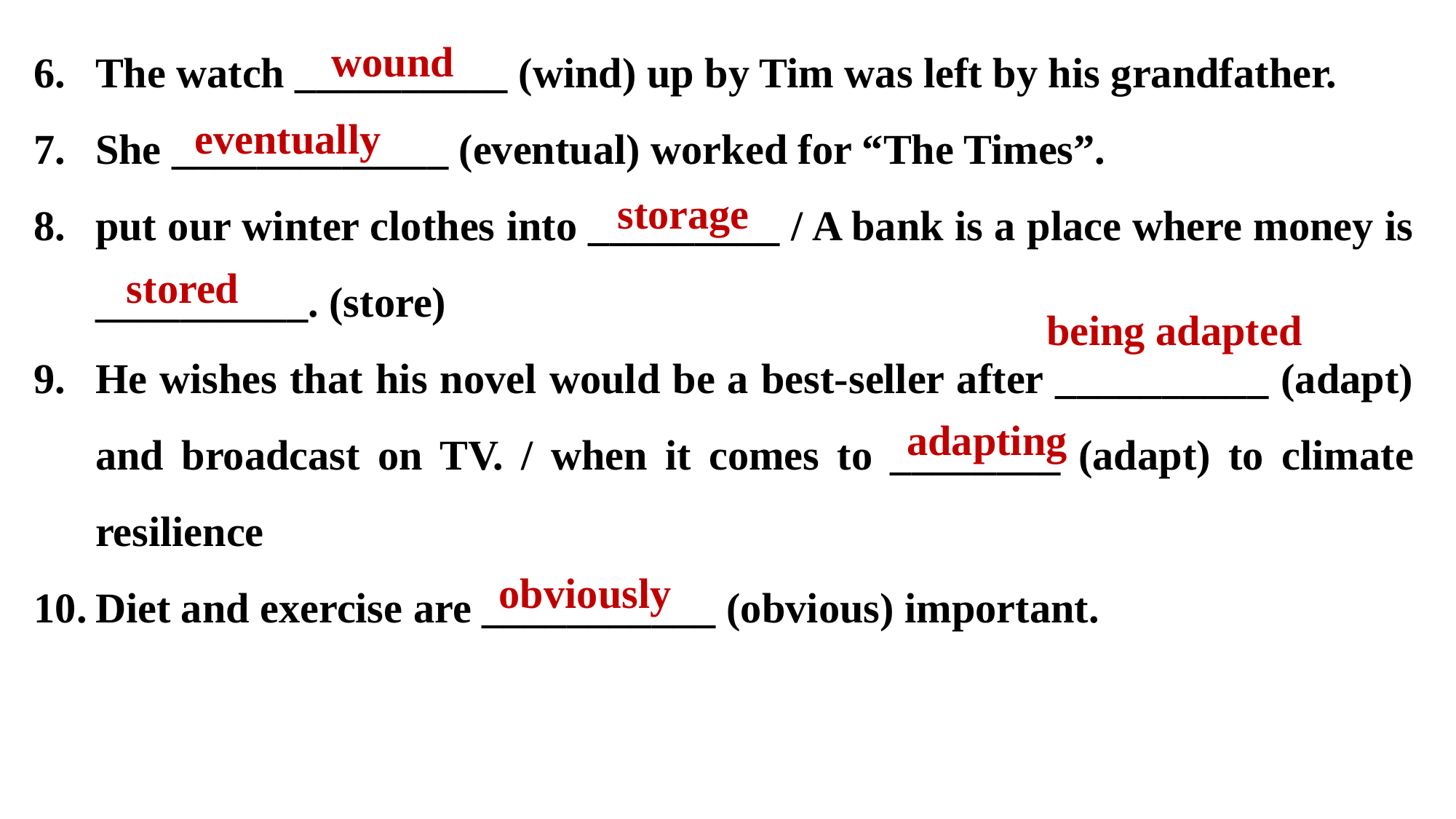

The watch __________ (wind) up by Tim was left by his grandfather.
She _____________ (eventual) worked for “The Times”.
put our winter clothes into _________ / A bank is a place where money is __________. (store)
He wishes that his novel would be a best-seller after __________ (adapt) and broadcast on TV. / when it comes to ________ (adapt) to climate resilience
Diet and exercise are ___________ (obvious) important.
wound
eventually
storage
stored
 being adapted
adapting
obviously